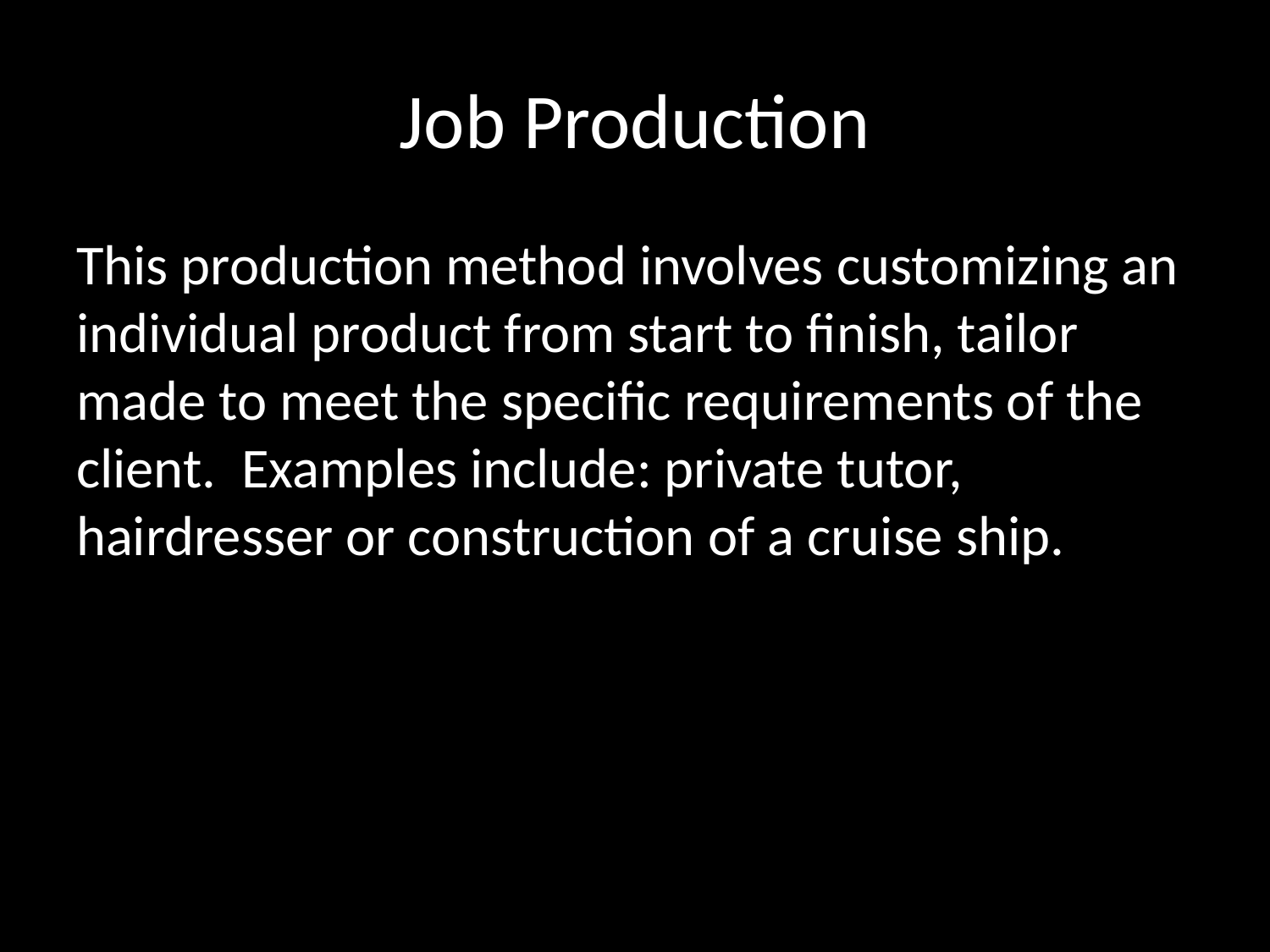

# Job Production
This production method involves customizing an individual product from start to finish, tailor made to meet the specific requirements of the client.  Examples include: private tutor, hairdresser or construction of a cruise ship.